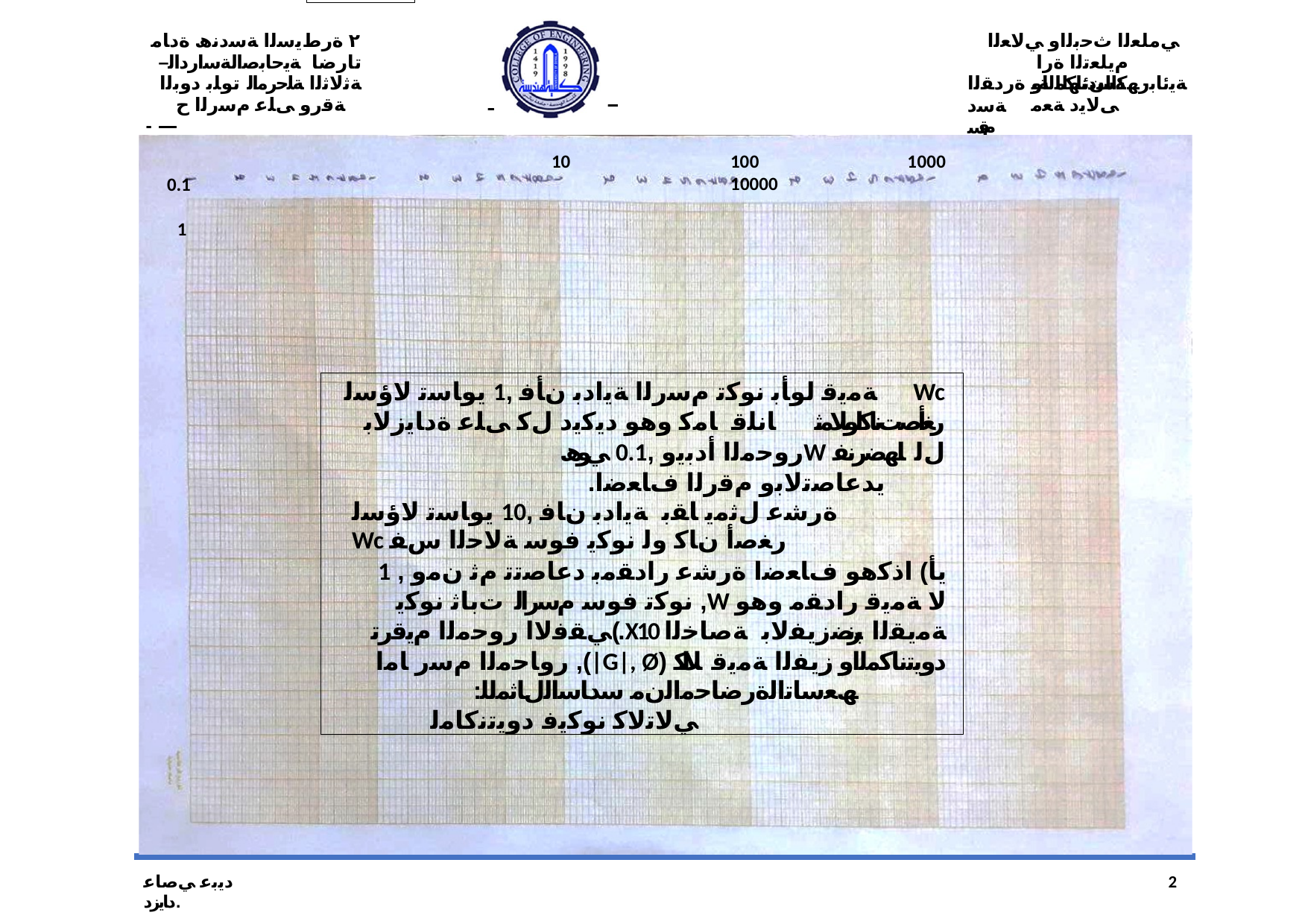

--------------------

٢ ةرطﯾﺳﻟا ﺔﺳدﻧھ ةدﺎﻣ تارﺿﺎ  ﺔﯾﺣﺎﺑﺻاﻟﺔﺳارداﻟ– ﺔﺛﻟﺎﺛﻟا ﺔﻠﺣرﻣاﻟ  توﻠﺑ دوﺑﻟا ﺔﻗرو ﻰﻠﻋ مﺳرﻟا ح
- -----------------------------------------------------

0.1	1
ﻲﻣﻠﻌﻟا ثﺣﺑﻟاو ﻲﻟﺎﻌﻟا مﯾﻠﻌﺗﻟا ةرا  ﺔﺳدﻧﮭﻟا ﺔﯾ	- ﻰﻟﺎﯾد ﺔﻌﻣ
ﺔﯾﺋﺎﺑرﮭﻛاﻟنﺋﺎﻛﻣﻟاو ةردﻘﻟا ﺔﺳد	مﻗﺳ
---------------------------------------------------------------------------------------------

10
100	1000	10000
ﺔﻣﯾﻗ لوﺄﺑ نوﻛﺗ مﺳرﻟا ﺔﯾادﺑ نﺄﻓ ,1 يوﺎﺳﺗ لاؤﺳﻟ	Wc رﻐأﺻتﻧﺎﻛﻟوﻼﻣﺛ               ﺎﻧﻠﻗ  ﺎﻣﻛ وھو دﯾﻛﯾد لﻛ ﻰﻠﻋ ةدﺎﯾزﻟﺎﺑ روﺣﻣﻟا أدﺑﯾو ,0.1 ﻲوھW لﻟ ﺎﮭﺿرﻧﻔ
.يدﻋﺎﺻﺗﻟﺎﺑو مﻗرﻟا فﺎﻌﺿا ةرﺷﻋ لﺛﻣﯾ ﺎﻘﺑ  ﺔﯾادﺑ نﺎﻓ ,10 يوﺎﺳﺗ لاؤﺳﻟ	Wc رﻐﺻأ نﺎﻛ وﻟ نوﻛﯾ فوﺳ ﺔﻟﺎﺣﻟا سﻔ
يأ) اذﻛھو فﺎﻌﺿا ةرﺷﻋ رادﻘﻣﺑ دﻋﺎﺻﺗﺗ مﺛ نﻣو , 1 نوﻛﺗ فوﺳ مﺳراﻟ  تﺑﺎﺛ نوﻛﯾ ,W لا ﺔﻣﯾﻗ رادﻘﻣ وھو ﻲﻘﻓﻻا روﺣﻣﻟا مﯾﻗرﺗ(.X10 ﺔﻣﯾﻘﻟا برﻧﺿزﯾﻔﻟﺎﺑ  ﺔﺻﺎﺧﻟا روﺎﺣﻣﻟا مﺳر ﺎﻣا ,(|G|, Ø) دوﯾﺗﻧﺎﻛﻣﻟاو زﯾﻔﻟا ﺔﻣﯾﻗ ﻼﻟﻛ
:ﮫﻌﺳﺎﺗاﻟةرﺿﺎﺣﻣاﻟنﻣ سدﺎﺳاﻟلﺎﺛﻣﻟﻠ ﻲﻟﺎﺗﻟﺎﻛ نوﻛﯾﻓ دوﯾﺗﻧﻛﺎﻣﻟ

2
دﯾﺑﻋ ﻲﺻﺎﻋ دﺎﯾزد.